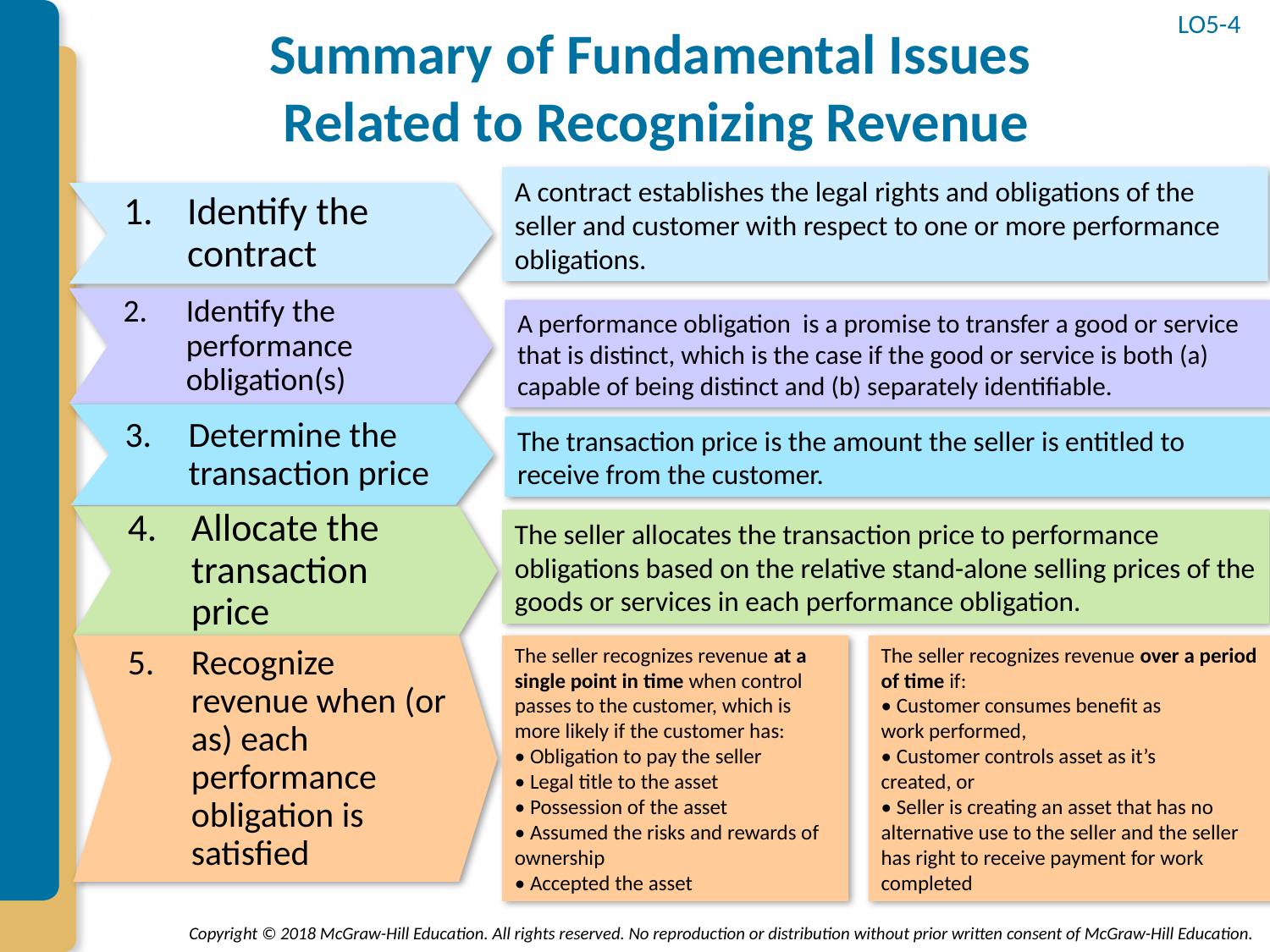

LO5-4
# Summary of Fundamental Issues Related to Recognizing Revenue
A contract establishes the legal rights and obligations of the seller and customer with respect to one or more performance obligations.
Identify the contract
Identify the performance obligation(s)
A performance obligation  is a promise to transfer a good or service that is distinct, which is the case if the good or service is both (a) capable of being distinct and (b) separately identifiable.
Determine the transaction price
The transaction price is the amount the seller is entitled to receive from the customer.
Allocate the transaction price
The seller allocates the transaction price to performance obligations based on the relative stand-alone selling prices of the goods or services in each performance obligation.
Recognize revenue when (or as) each performance obligation is satisfied
The seller recognizes revenue at a single point in time when control passes to the customer, which is more likely if the customer has:
• Obligation to pay the seller
• Legal title to the asset
• Possession of the asset
• Assumed the risks and rewards of
ownership
• Accepted the asset
The seller recognizes revenue over a period of time if:
• Customer consumes beneﬁt as
work performed,
• Customer controls asset as it’s
created, or
• Seller is creating an asset that has no alternative use to the seller and the seller has right to receive payment for work completed